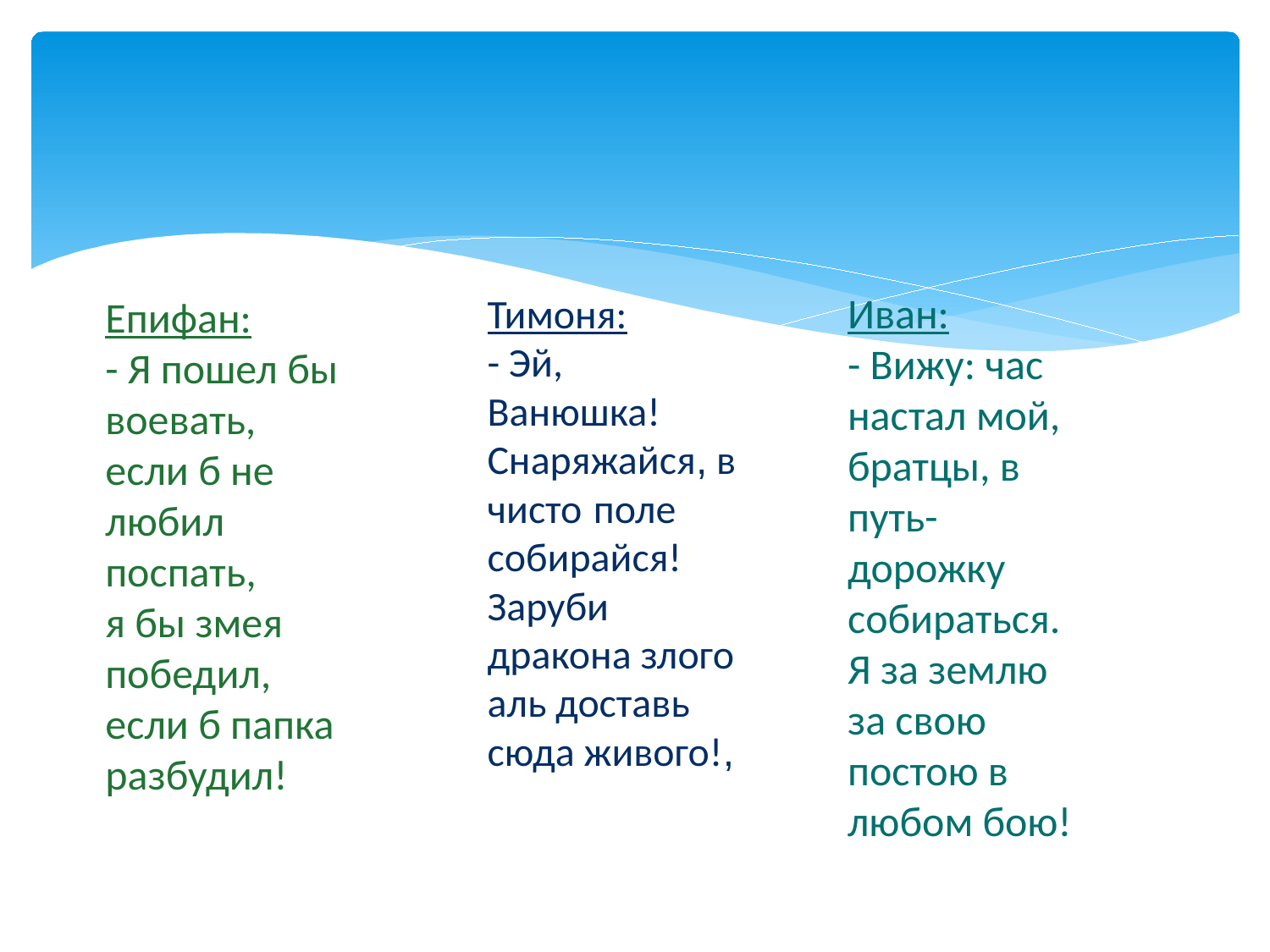

Иван:
- Вижу: час настал мой, братцы, в путь-дорожку собираться. Я за землю за свою постою в любом бою!
Тимоня:
- Эй, Ванюшка!
Снаряжайся, в чисто поле собирайся! Заруби дракона злого аль доставь сюда живого!,
Епифан:
- Я пошел бы воевать, если б не любил поспать,
я бы змея победил, если б папка разбудил!